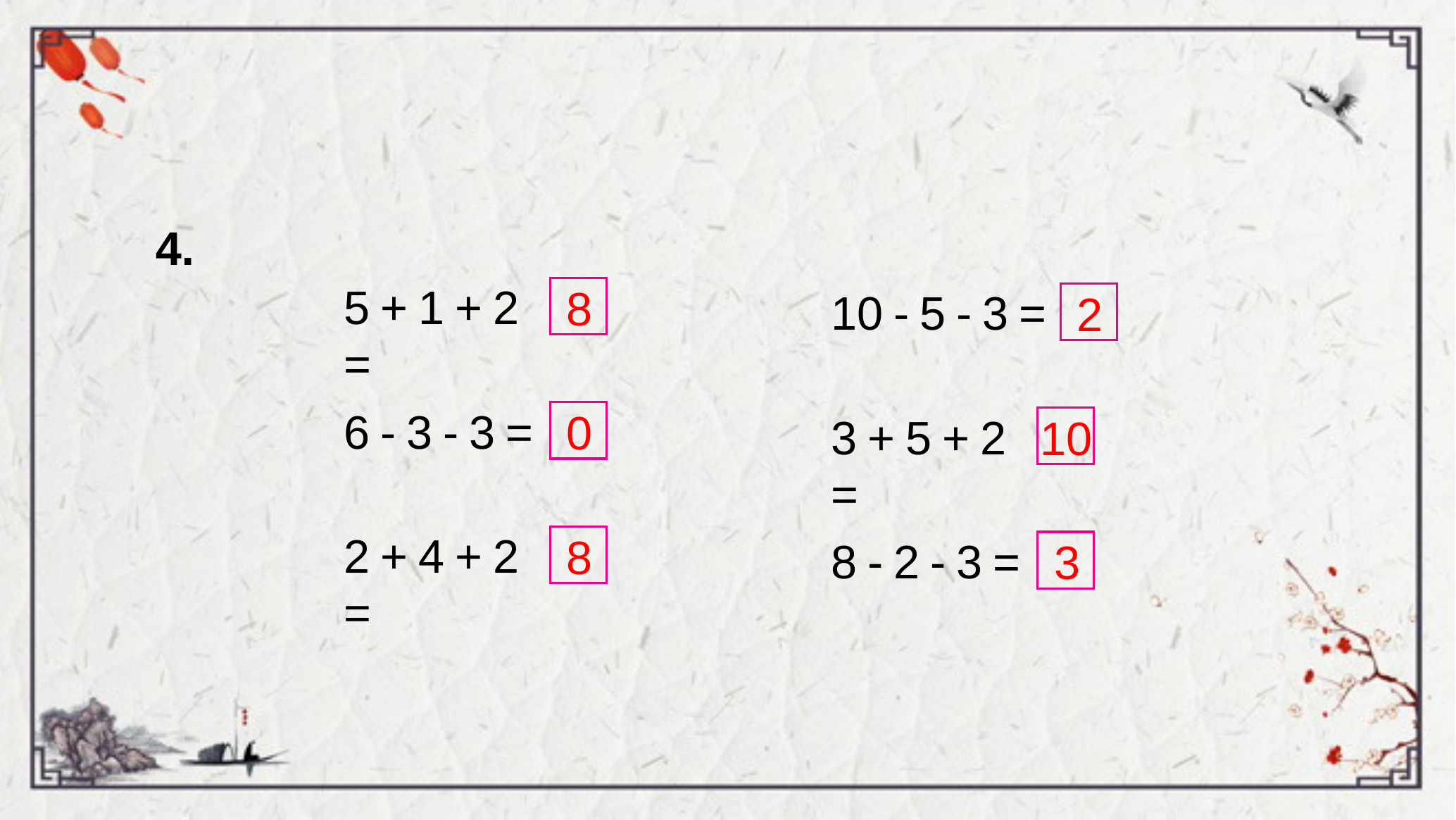

4.
5 + 1 + 2 =

8
10 - 5 - 3 =

2
6 - 3 - 3 =

0
3 + 5 + 2 =

10
2 + 4 + 2 =

8
8 - 2 - 3 =

3